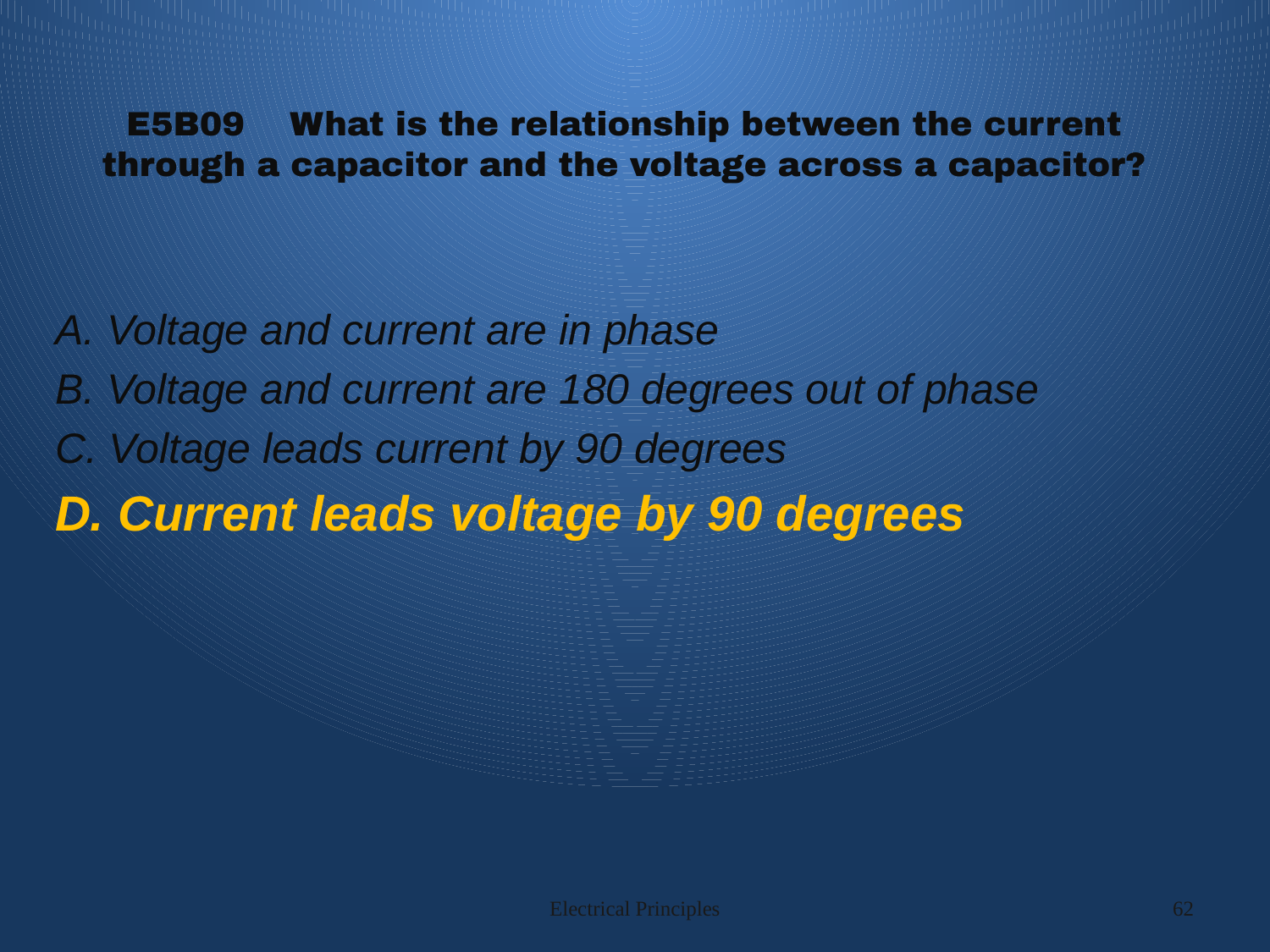

# E5B09    What is the relationship between the current through a capacitor and the voltage across a capacitor?
A. Voltage and current are in phase
B. Voltage and current are 180 degrees out of phase
C. Voltage leads current by 90 degrees
D. Current leads voltage by 90 degrees
Electrical Principles
62